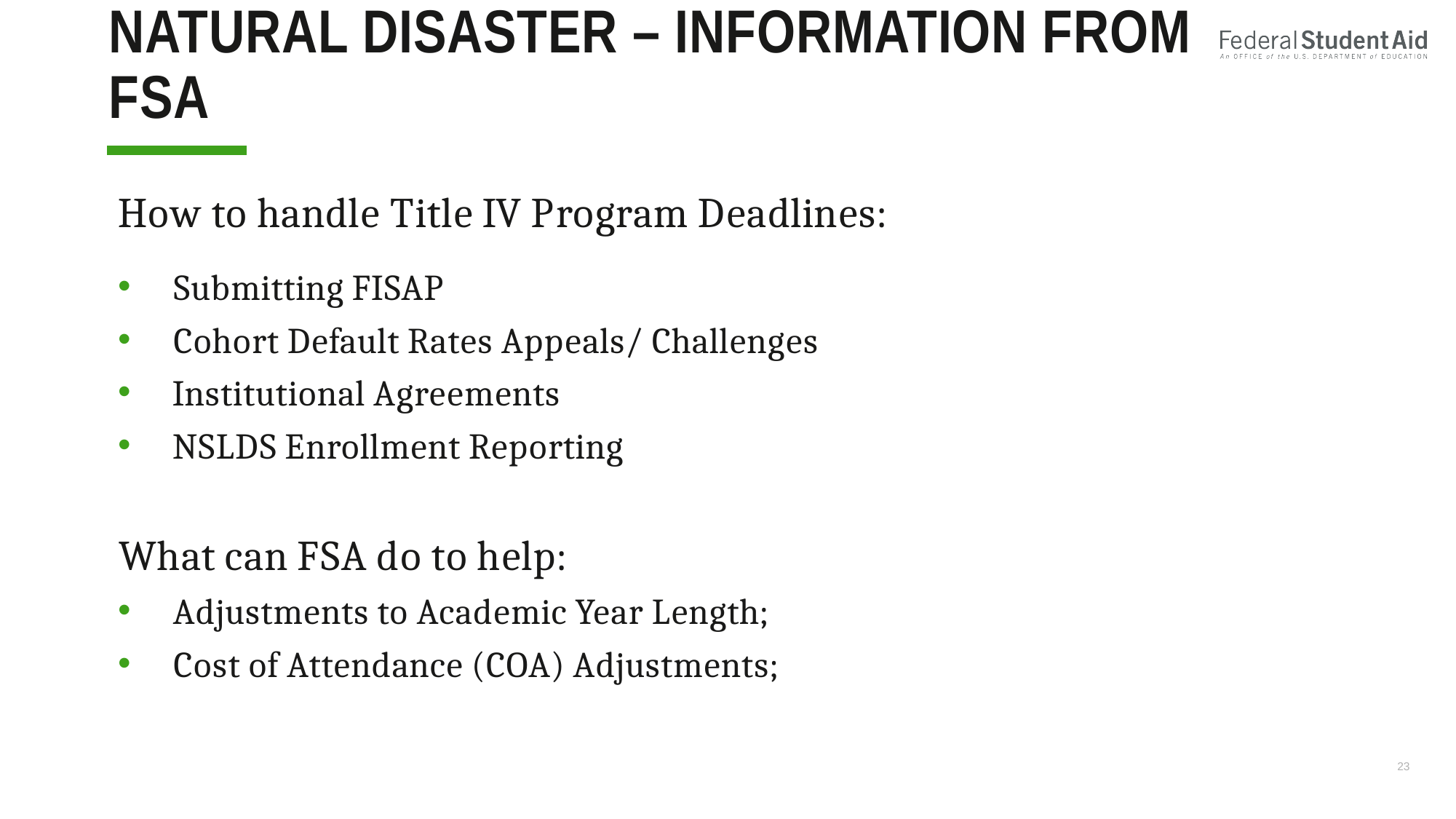

# Natural disaster – information from fsa
How to handle Title IV Program Deadlines:
Submitting FISAP
Cohort Default Rates Appeals/ Challenges
Institutional Agreements
NSLDS Enrollment Reporting

What can FSA do to help:
Adjustments to Academic Year Length;
Cost of Attendance (COA) Adjustments;

23